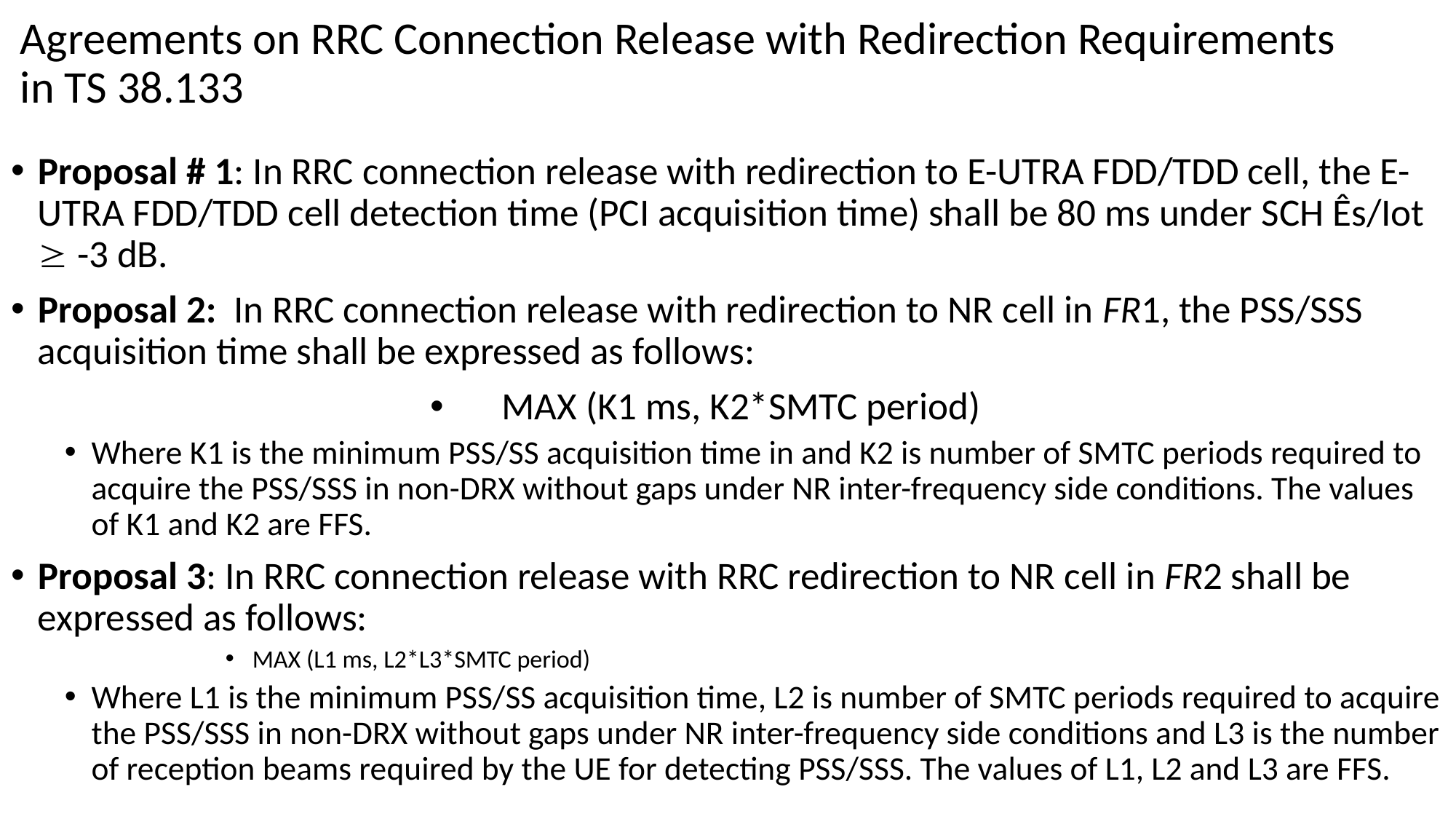

# Agreements on RRC Connection Release with Redirection Requirements in TS 38.133
Proposal # 1: In RRC connection release with redirection to E-UTRA FDD/TDD cell, the E-UTRA FDD/TDD cell detection time (PCI acquisition time) shall be 80 ms under SCH Ês/Iot ≥ -3 dB.
Proposal 2:  In RRC connection release with redirection to NR cell in FR1, the PSS/SSS acquisition time shall be expressed as follows:
MAX (K1 ms, K2*SMTC period)
Where K1 is the minimum PSS/SS acquisition time in and K2 is number of SMTC periods required to acquire the PSS/SSS in non-DRX without gaps under NR inter-frequency side conditions. The values of K1 and K2 are FFS.
Proposal 3: In RRC connection release with RRC redirection to NR cell in FR2 shall be expressed as follows:
MAX (L1 ms, L2*L3*SMTC period)
Where L1 is the minimum PSS/SS acquisition time, L2 is number of SMTC periods required to acquire the PSS/SSS in non-DRX without gaps under NR inter-frequency side conditions and L3 is the number of reception beams required by the UE for detecting PSS/SSS. The values of L1, L2 and L3 are FFS.